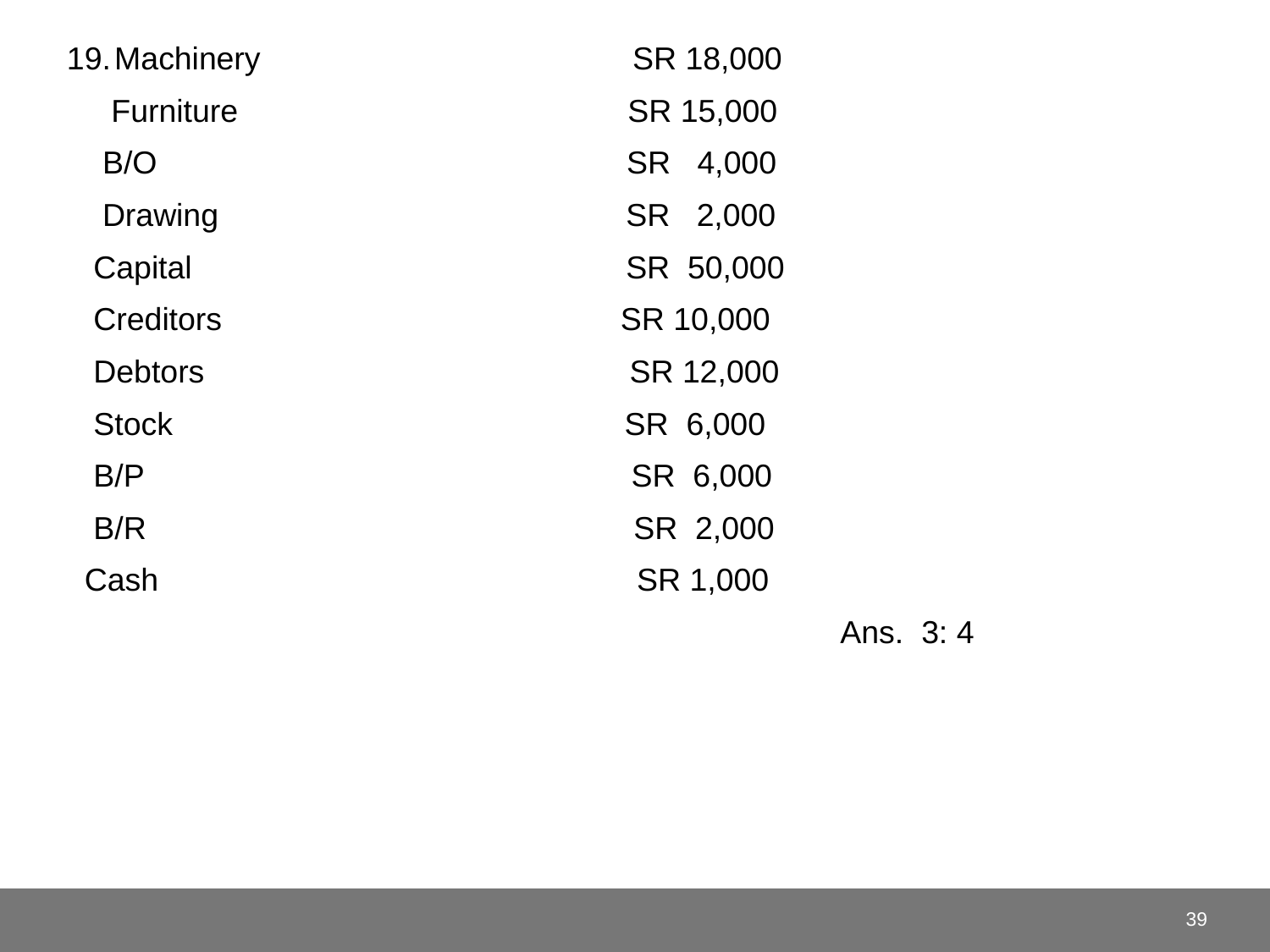

Machinery                                          SR 18,000
     Furniture                                            SR 15,000
    B/O                                                     SR   4,000
    Drawing                                              SR   2,000
   Capital                                                 SR  50,000
   Creditors                                             SR 10,000
   Debtors                                                SR 12,000
   Stock                                                   SR  6,000
   B/P                                                       SR  6,000
   B/R                                                       SR  2,000
  Cash                                                      SR 1,000
                                                                                       Ans.  3: 4
39